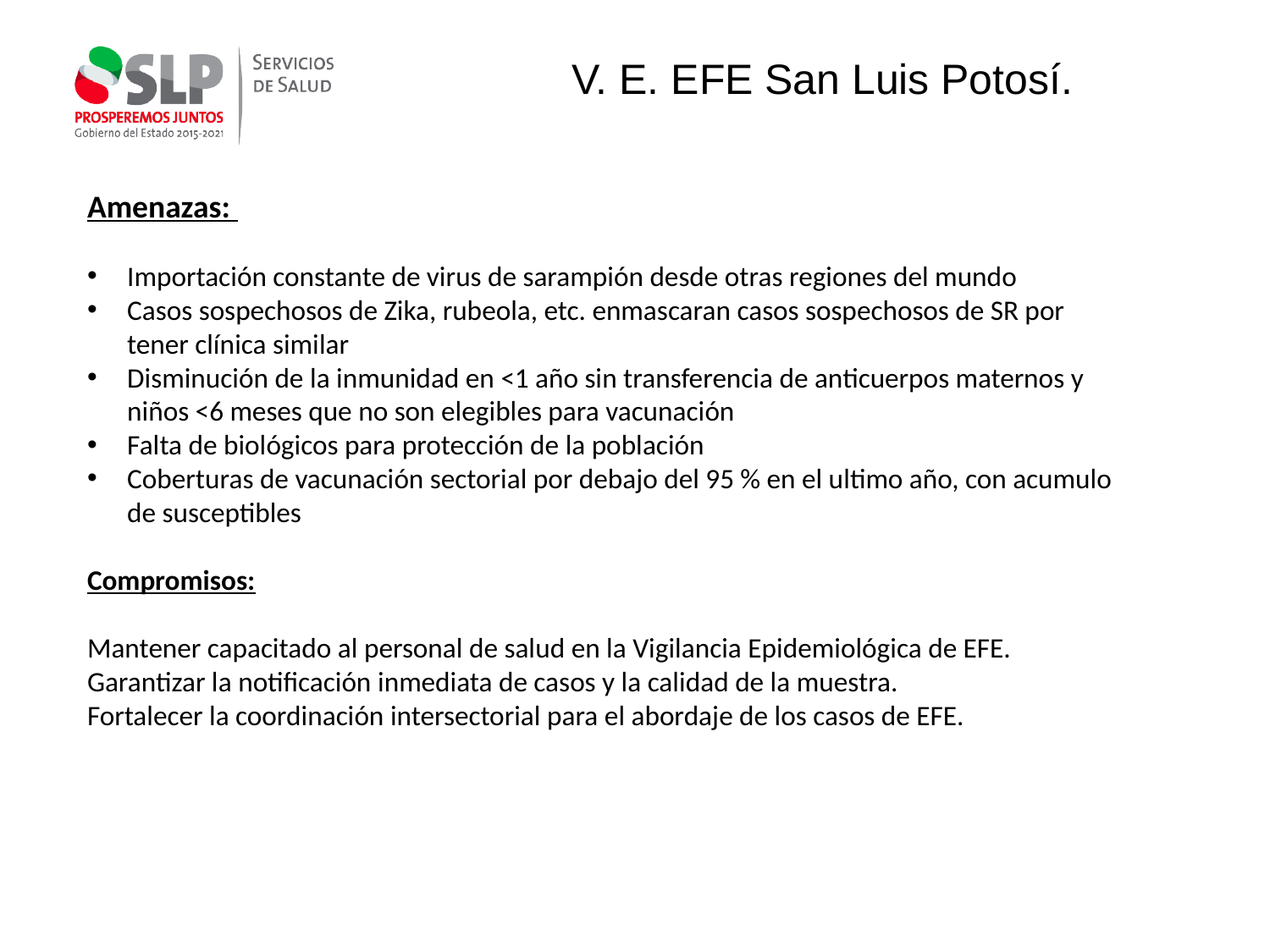

V. E. EFE San Luis Potosí.
Amenazas:

Importación constante de virus de sarampión desde otras regiones del mundo
Casos sospechosos de Zika, rubeola, etc. enmascaran casos sospechosos de SR por tener clínica similar
Disminución de la inmunidad en <1 año sin transferencia de anticuerpos maternos y niños <6 meses que no son elegibles para vacunación
Falta de biológicos para protección de la población
Coberturas de vacunación sectorial por debajo del 95 % en el ultimo año, con acumulo de susceptibles

Compromisos:

Mantener capacitado al personal de salud en la Vigilancia Epidemiológica de EFE.
Garantizar la notificación inmediata de casos y la calidad de la muestra.
Fortalecer la coordinación intersectorial para el abordaje de los casos de EFE.